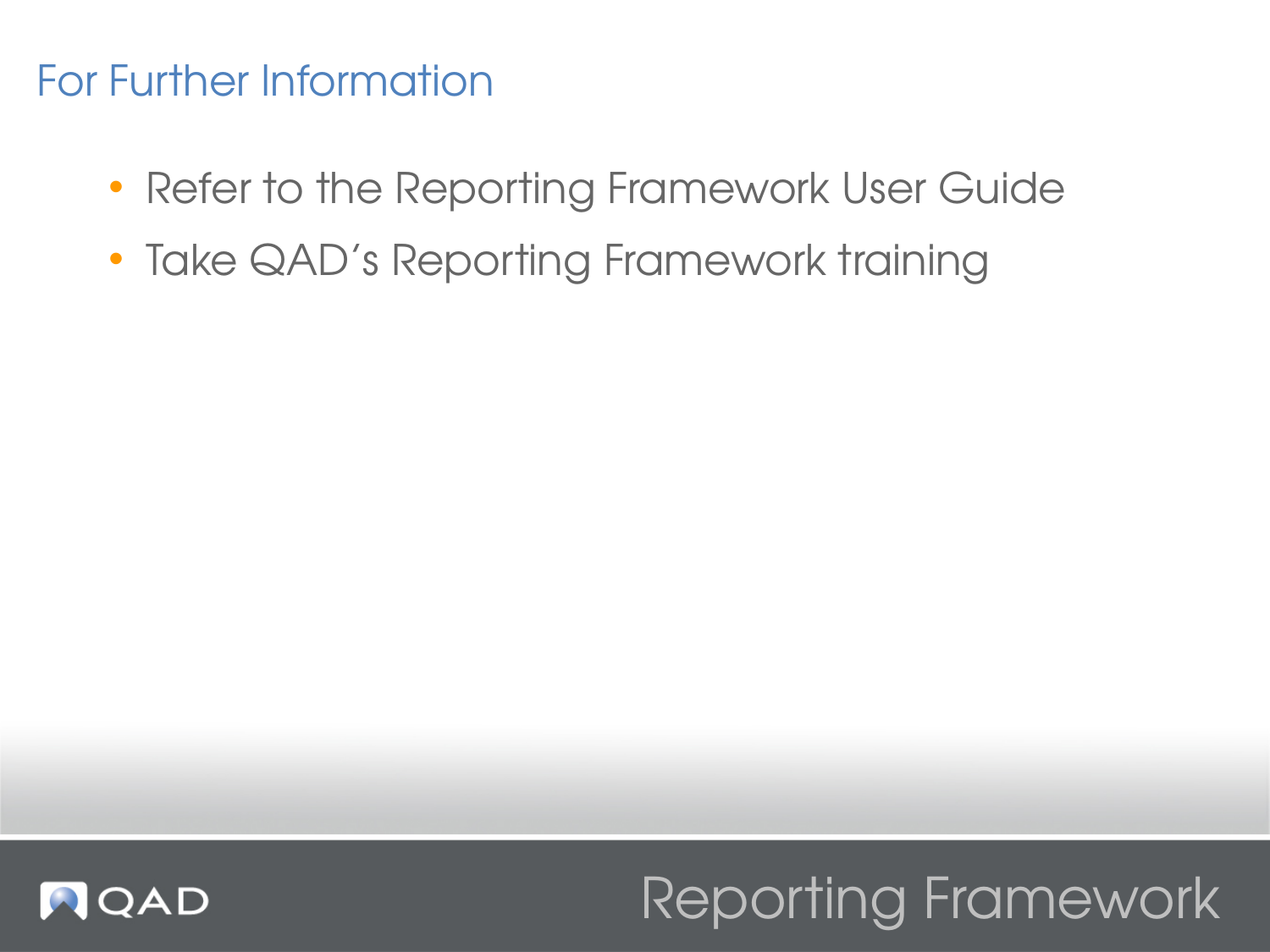

For Further Information
Refer to the Reporting Framework User Guide
Take QAD’s Reporting Framework training

# Reporting Framework